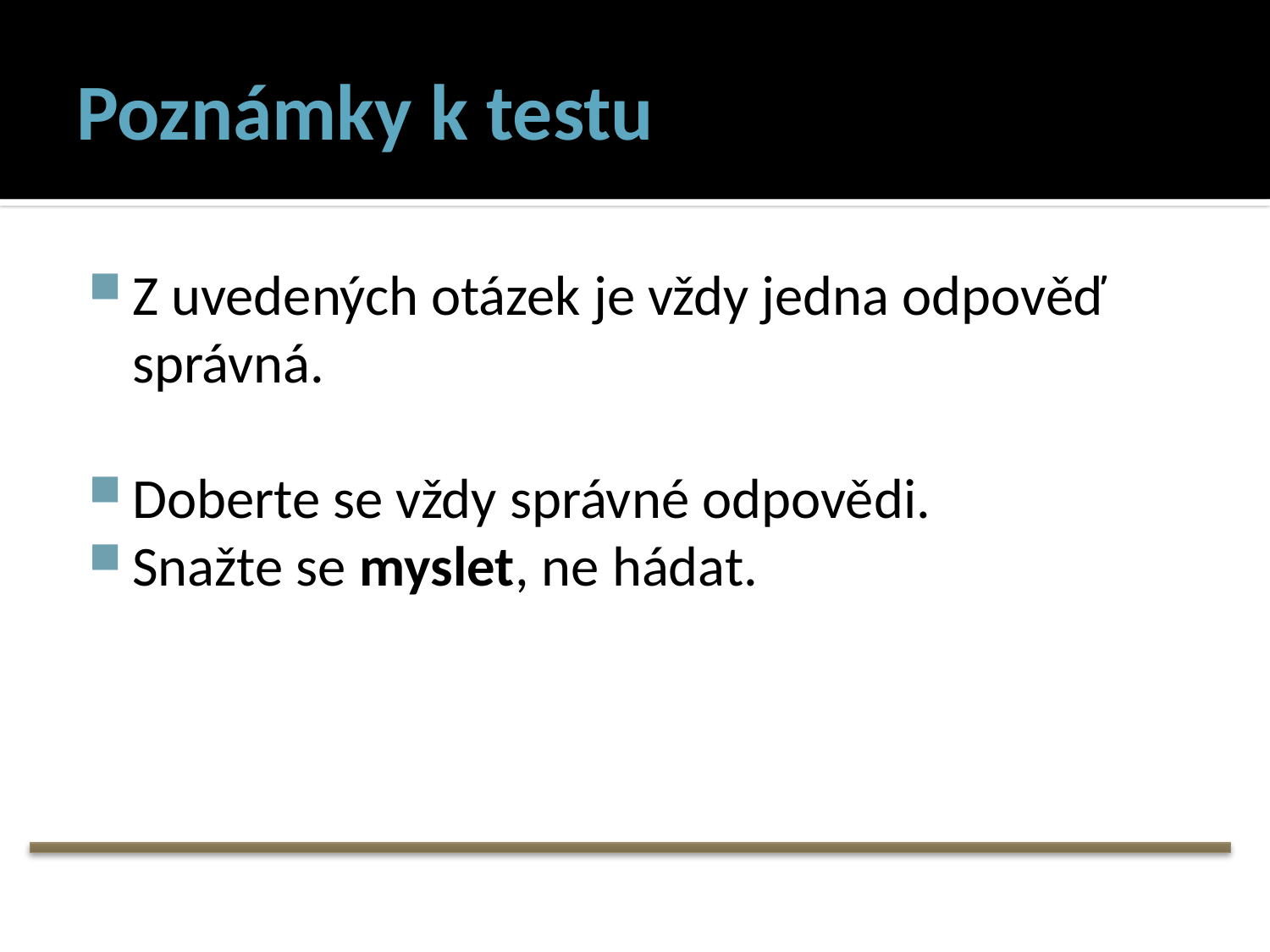

# Poznámky k testu
Z uvedených otázek je vždy jedna odpověď správná.

Doberte se vždy správné odpovědi.
Snažte se myslet, ne hádat.